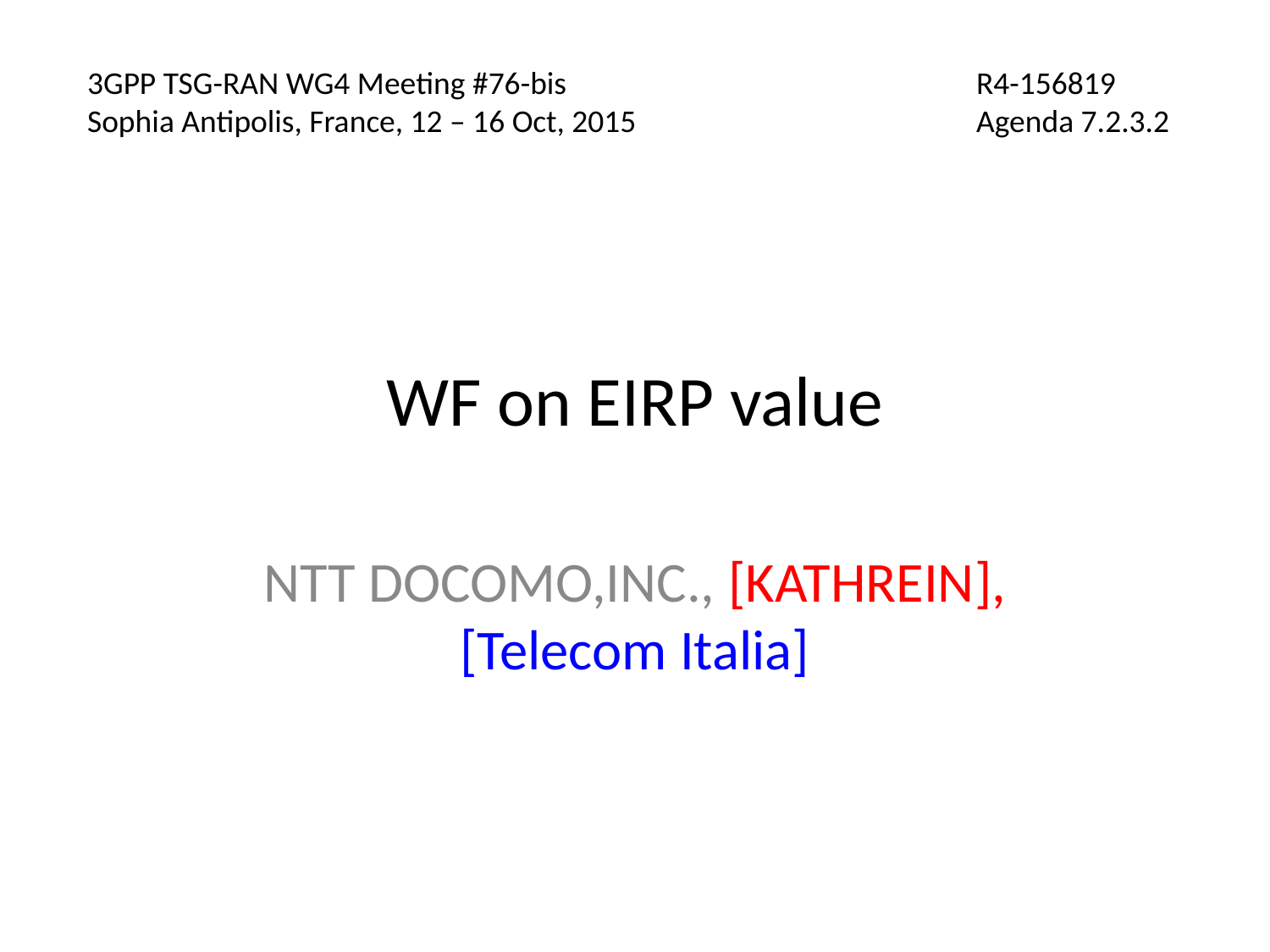

3GPP TSG-RAN WG4 Meeting #76-bis				R4-156819
Sophia Antipolis, France, 12 – 16 Oct, 2015			Agenda 7.2.3.2
# WF on EIRP value
NTT DOCOMO,INC., [KATHREIN], [Telecom Italia]